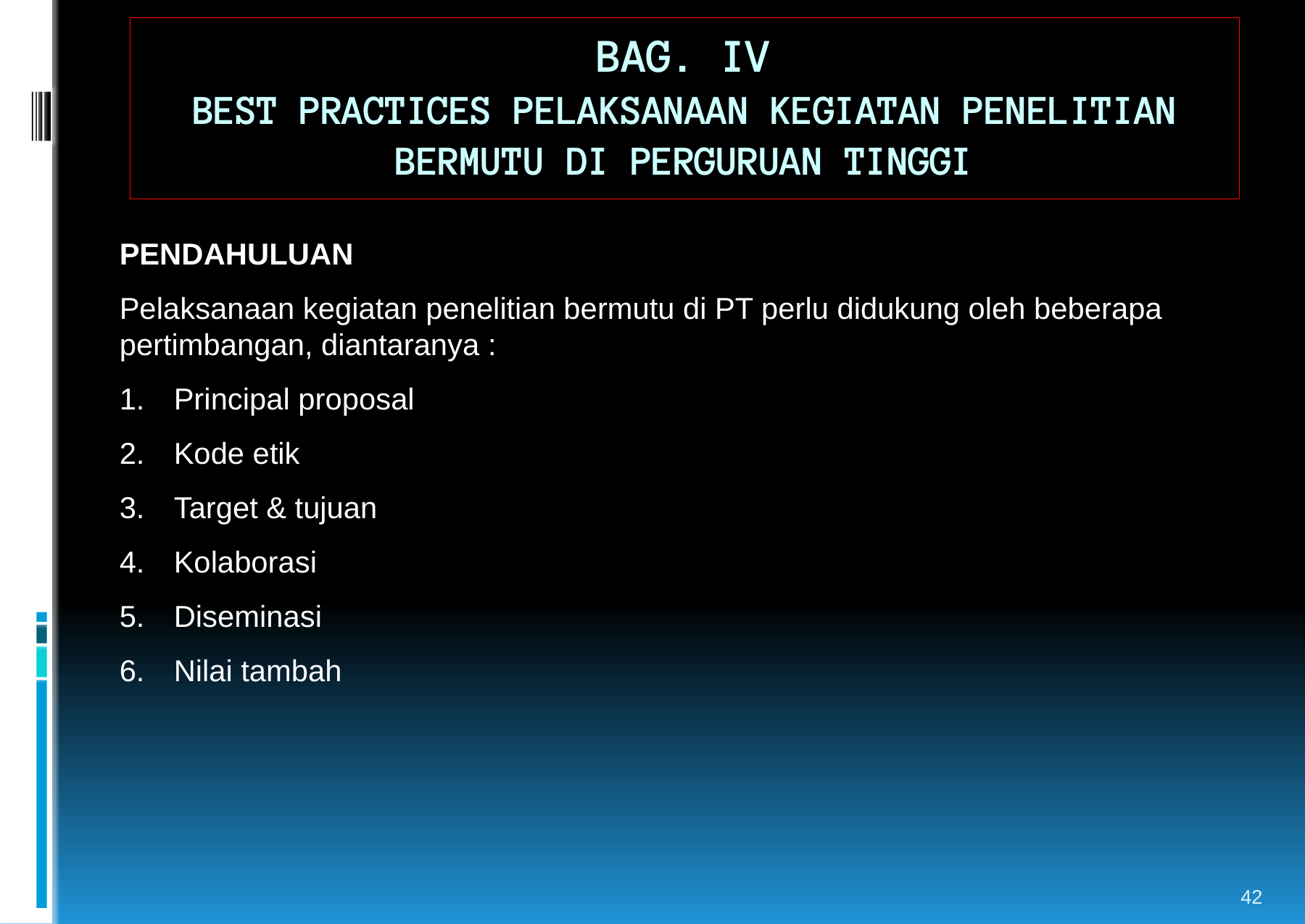

# BAG. IV BEST PRACTICES PELAKSANAAN KEGIATAN PENELITIAN BERMUTU DI PERGURUAN TINGGI
PENDAHULUAN
Pelaksanaan kegiatan penelitian bermutu di PT perlu didukung oleh beberapa pertimbangan, diantaranya :
Principal proposal
Kode etik
Target & tujuan
Kolaborasi
Diseminasi
Nilai tambah
42